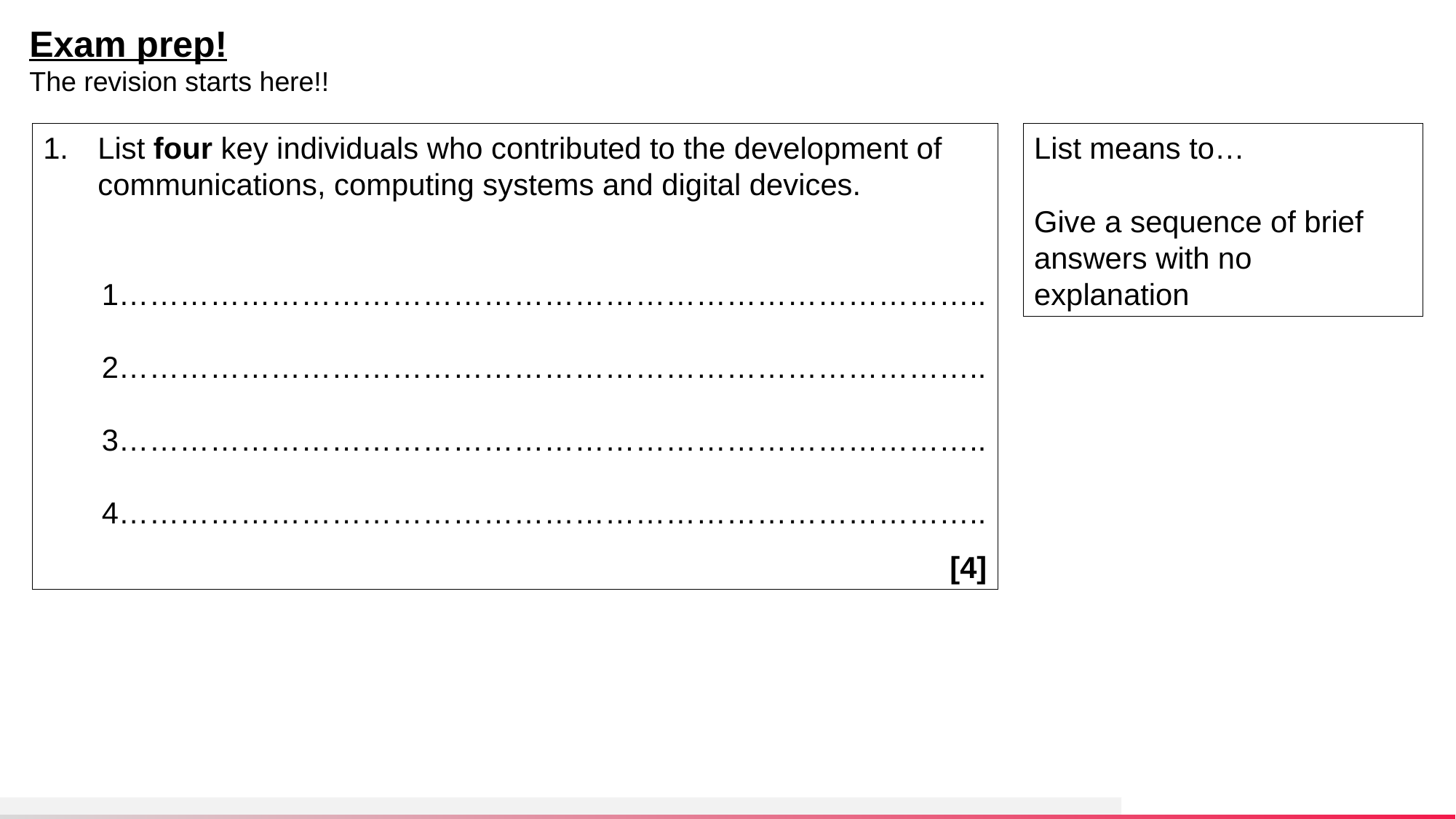

Exam prep!
The revision starts here!!
List four key individuals who contributed to the development of communications, computing systems and digital devices.

       1…………………………………………………………………………..
       2…………………………………………………………………………..
       3…………………………………………………………………………..
       4…………………………………………………………………………..
              [4]
List means to…

Give a sequence of brief answers with no explanation